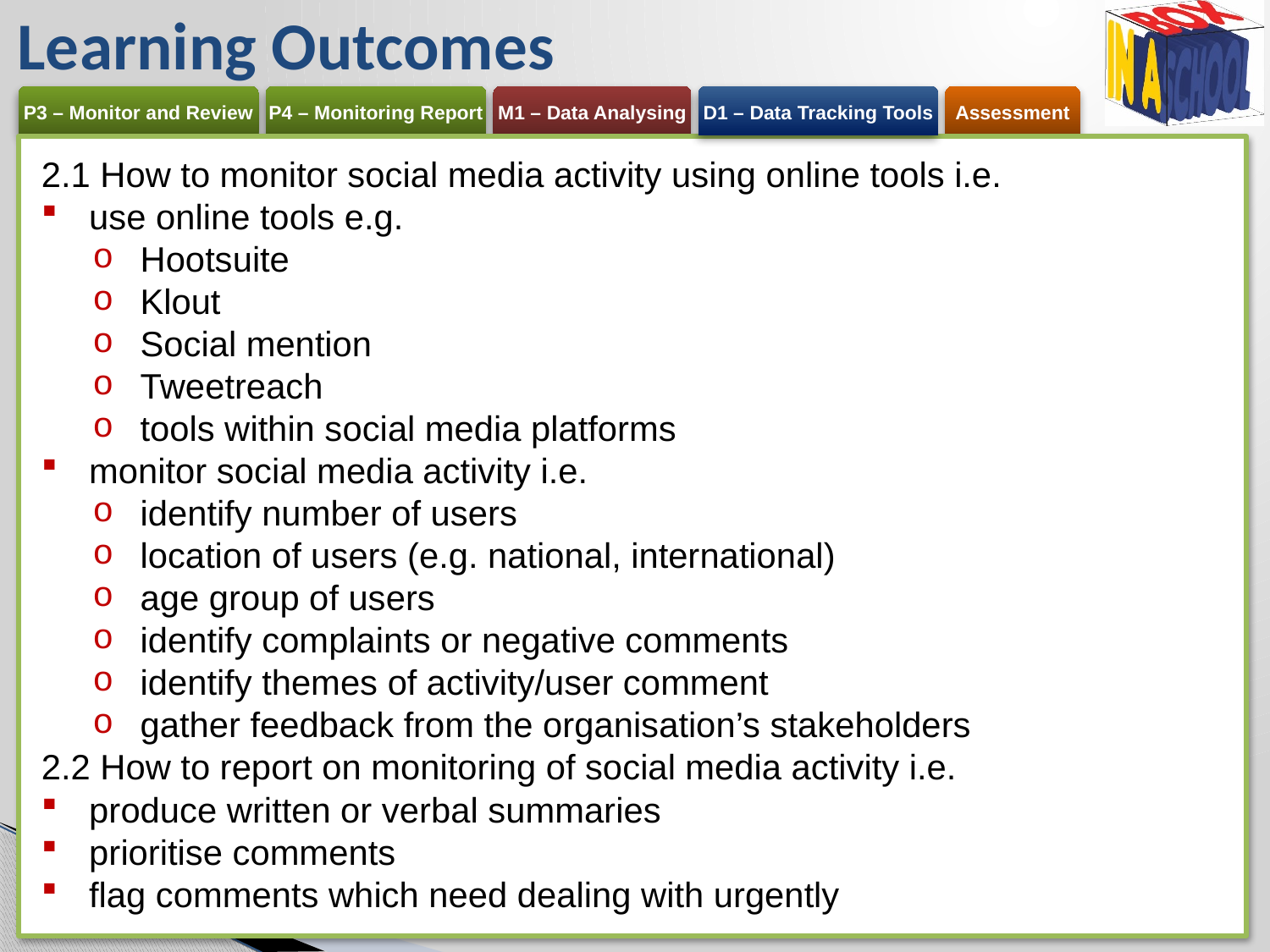

# Learning Outcomes
2.1 How to monitor social media activity using online tools i.e.
use online tools e.g.
Hootsuite
Klout
Social mention
Tweetreach
tools within social media platforms
monitor social media activity i.e.
identify number of users
location of users (e.g. national, international)
age group of users
identify complaints or negative comments
identify themes of activity/user comment
gather feedback from the organisation’s stakeholders
2.2 How to report on monitoring of social media activity i.e.
produce written or verbal summaries
prioritise comments
flag comments which need dealing with urgently